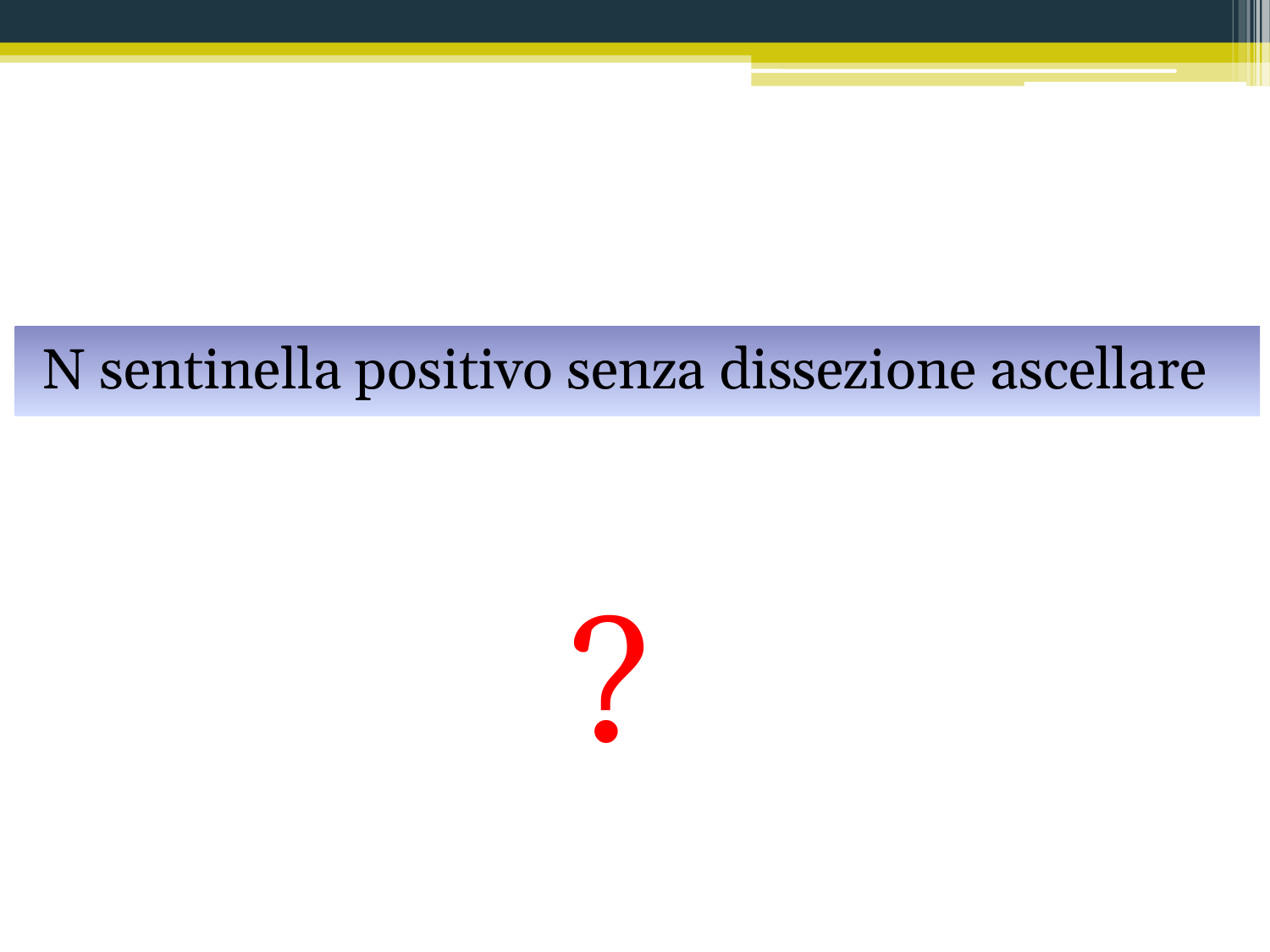

N sentinella positivo senza dissezione ascellare

?